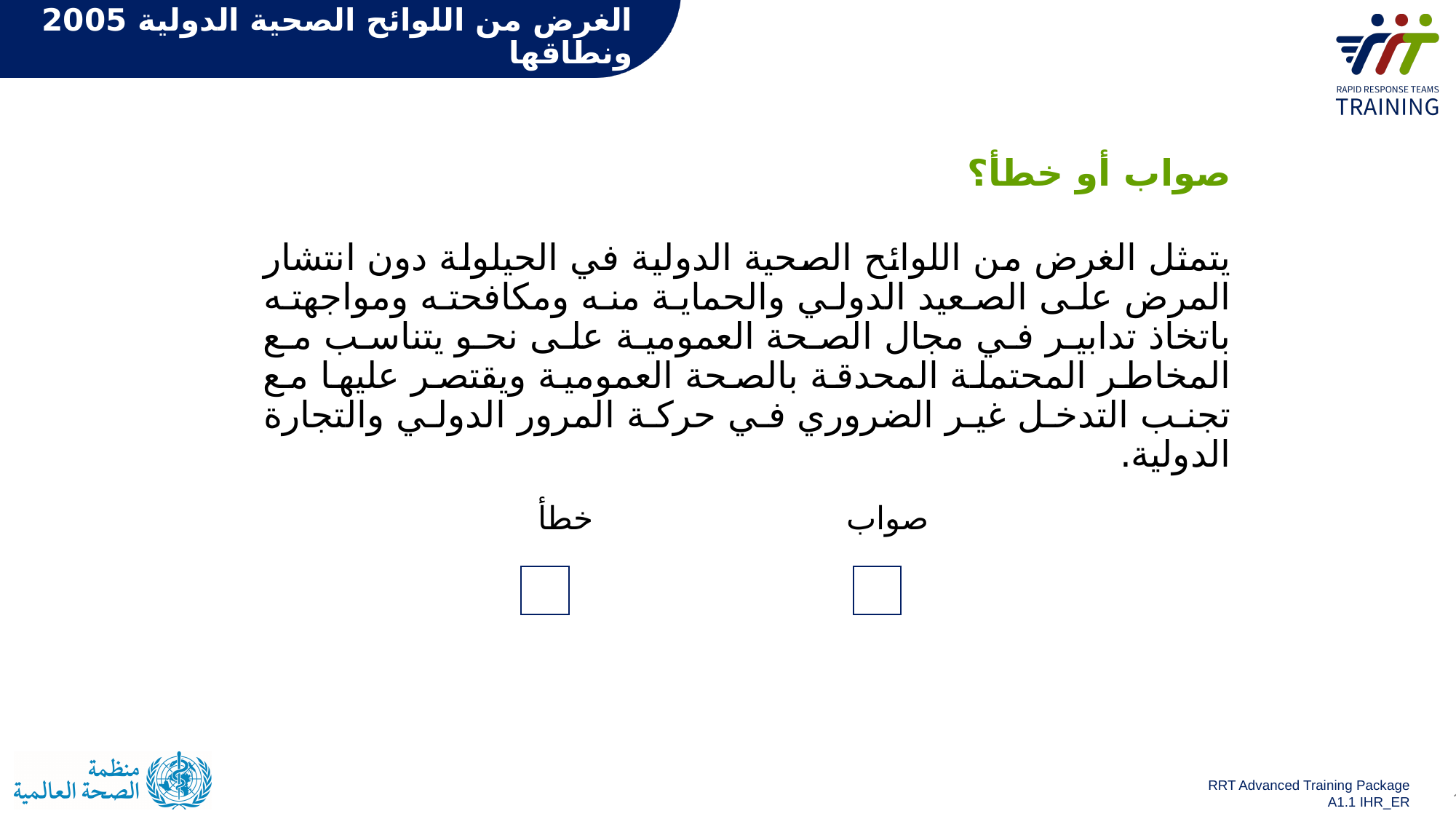

# الغرض من اللوائح الصحية الدولية 2005 ونطاقها
صواب أو خطأ؟

يتمثل الغرض من اللوائح الصحية الدولية في الحيلولة دون انتشار المرض على الصعيد الدولي والحماية منه ومكافحته ومواجهته باتخاذ تدابير في مجال الصحة العمومية على نحو يتناسب مع المخاطر المحتملة المحدقة بالصحة العمومية ويقتصر عليها مع تجنب التدخل غير الضروري في حركة المرور الدولي والتجارة الدولية.
خطأ
صواب